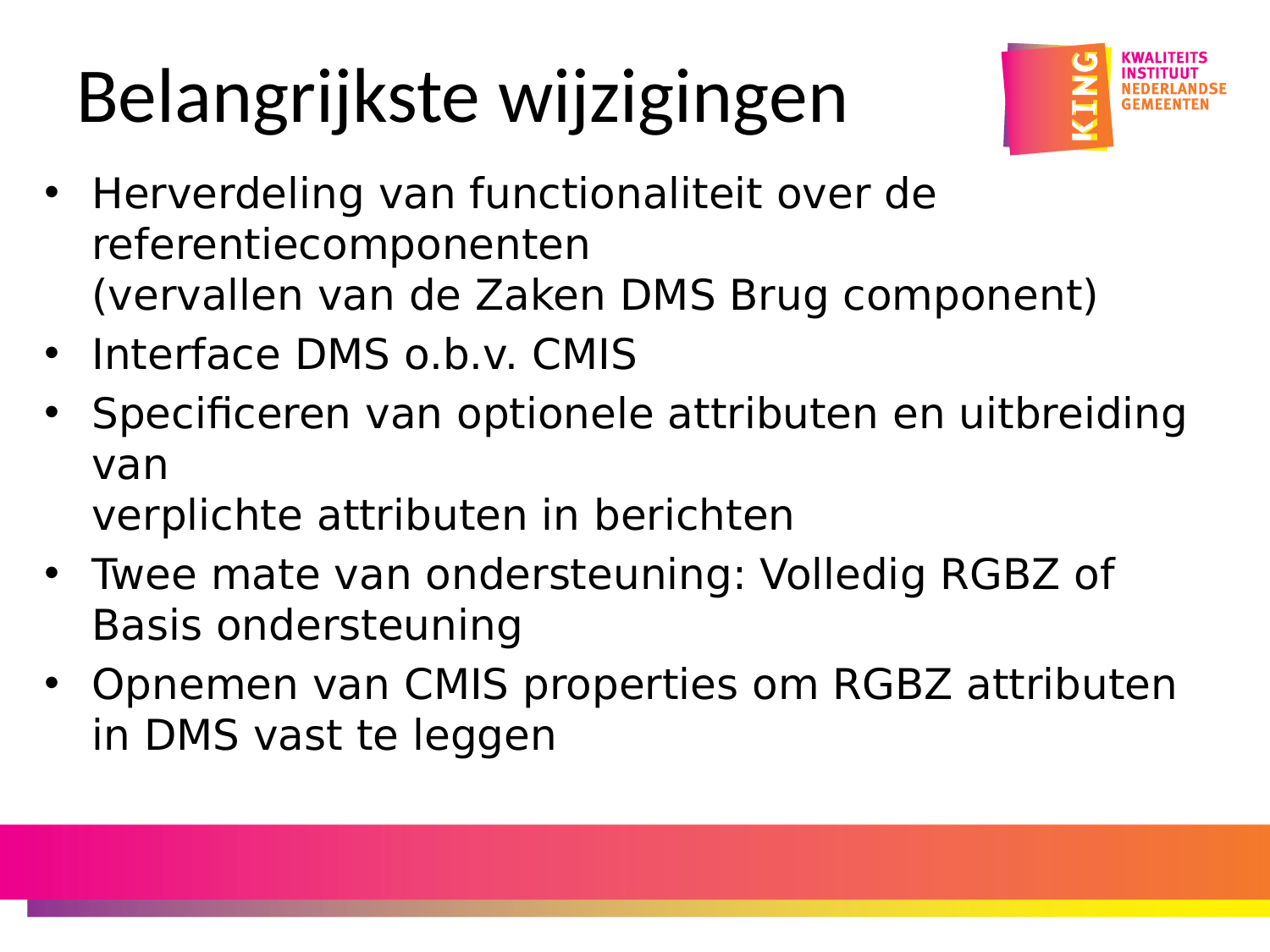

# Belangrijkste wijzigingen
Herverdeling van functionaliteit over de referentiecomponenten
(vervallen van de Zaken DMS Brug component)
Interface DMS o.b.v. CMIS
Specificeren van optionele attributen en uitbreiding van
verplichte attributen in berichten
Twee mate van ondersteuning: Volledig RGBZ of Basis ondersteuning
Opnemen van CMIS properties om RGBZ attributen in DMS vast te leggen